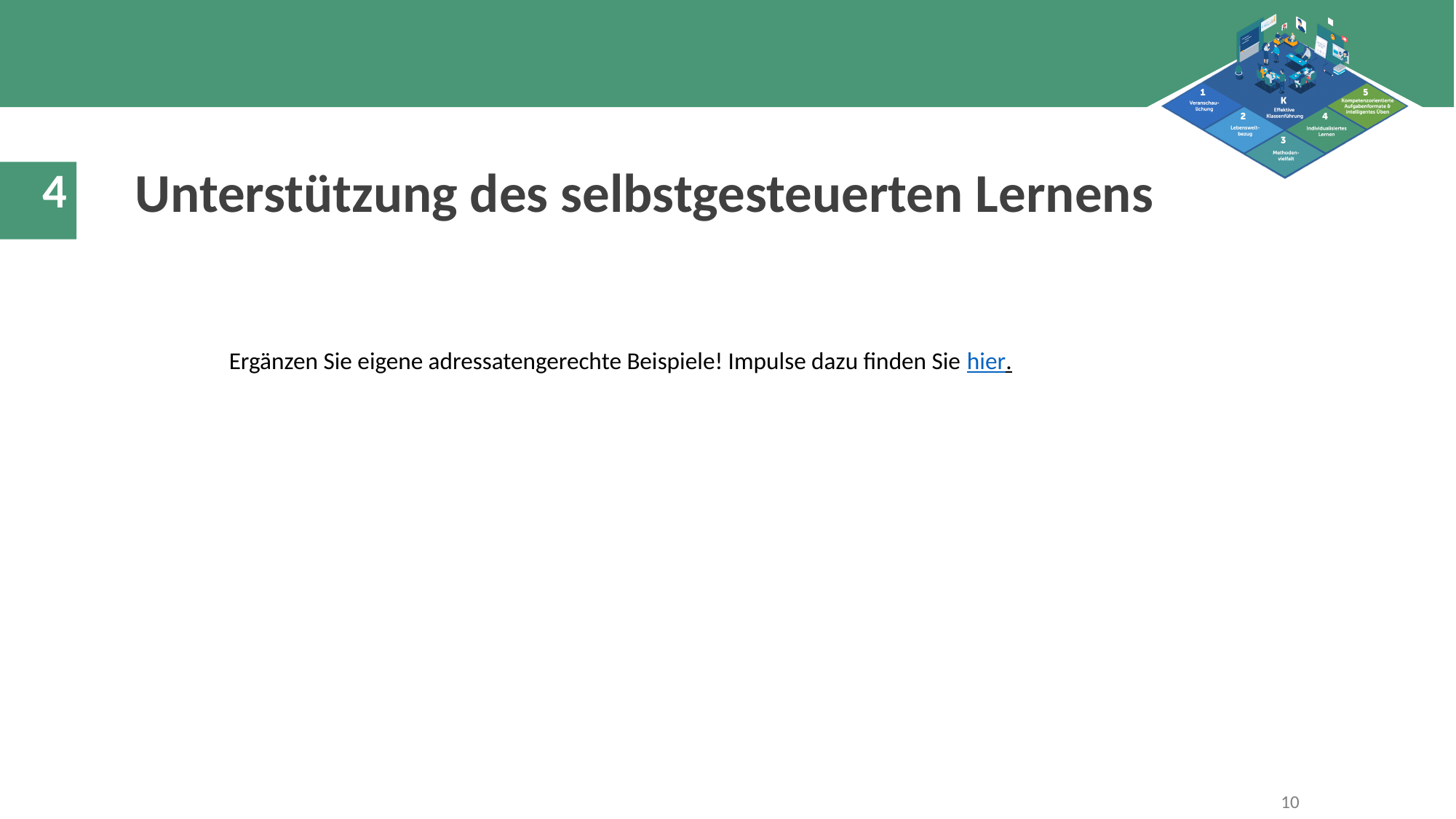

Unterstützung des selbstgesteuerten Lernens

Ergänzen Sie eigene adressatengerechte Beispiele! Impulse dazu finden Sie hier.
10